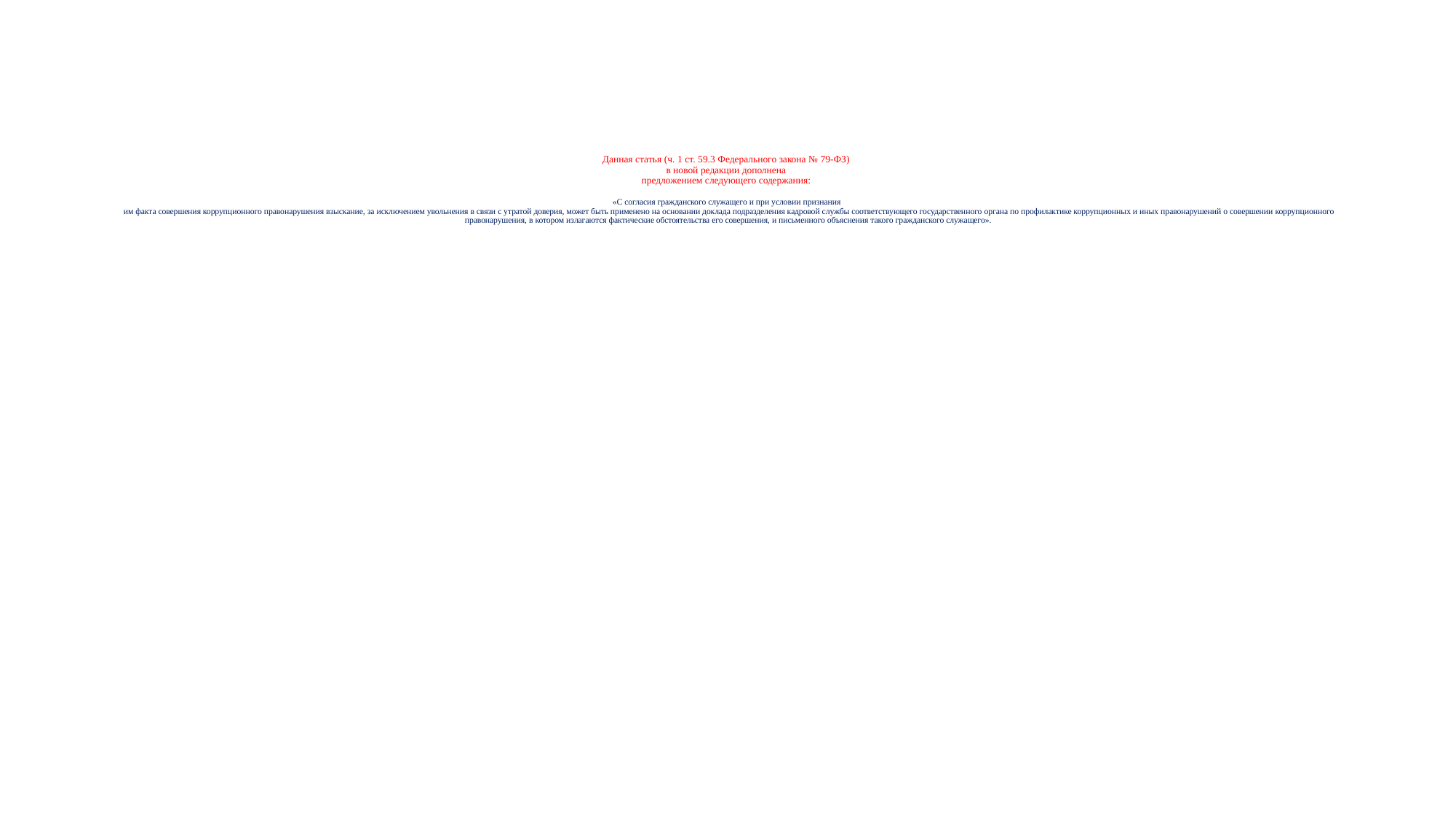

# Данная статья (ч. 1 ст. 59.3 Федерального закона № 79-ФЗ) в новой редакции дополнена предложением следующего содержания: «С согласия гражданского служащего и при условии признания им факта совершения коррупционного правонарушения взыскание, за исключением увольнения в связи с утратой доверия, может быть применено на основании доклада подразделения кадровой службы соответствующего государственного органа по профилактике коррупционных и иных правонарушений о совершении коррупционного правонарушения, в котором излагаются фактические обстоятельства его совершения, и письменного объяснения такого гражданского служащего».